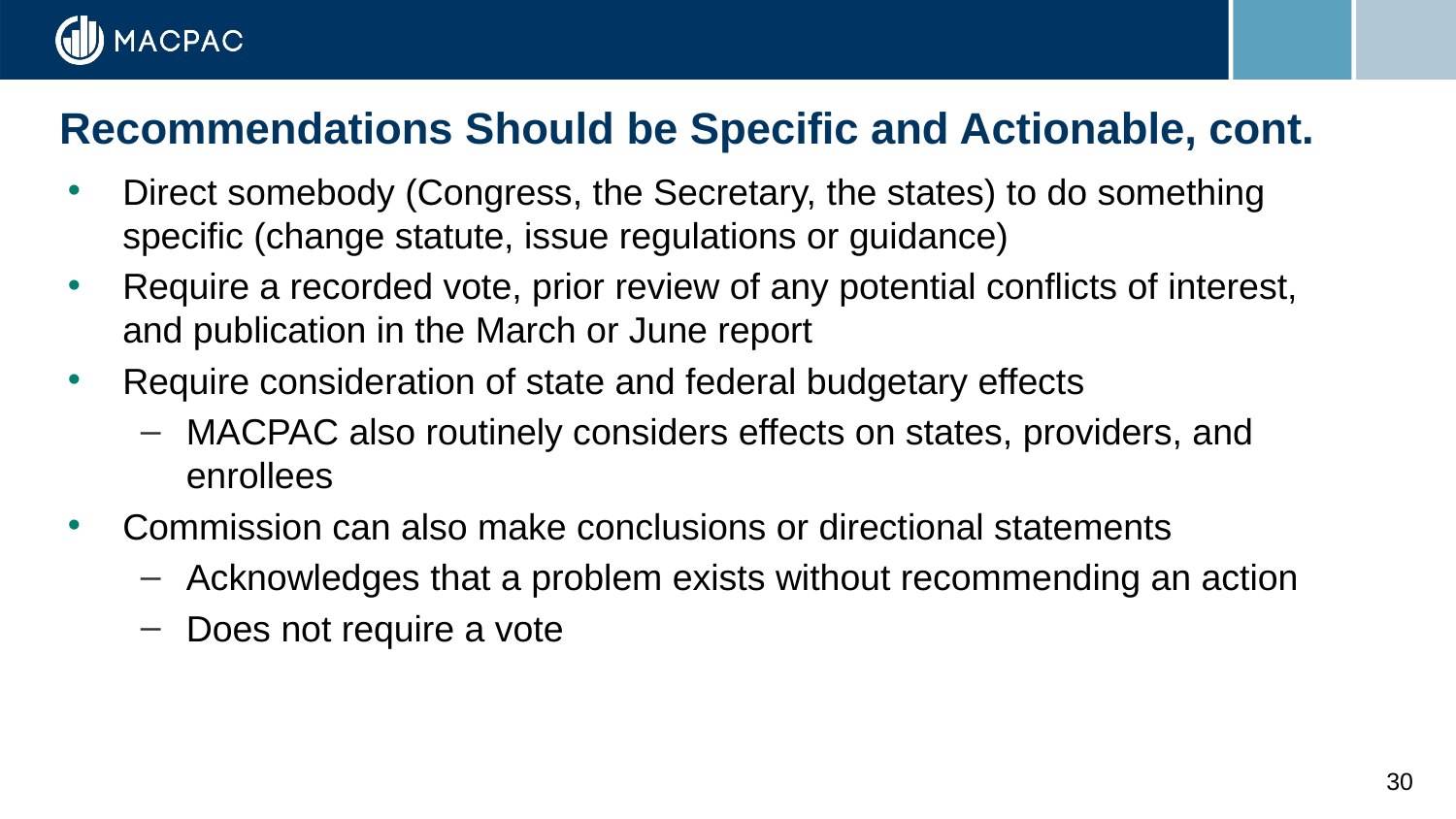

# Recommendations Should be Specific and Actionable, cont.
Direct somebody (Congress, the Secretary, the states) to do something specific (change statute, issue regulations or guidance)
Require a recorded vote, prior review of any potential conflicts of interest, and publication in the March or June report
Require consideration of state and federal budgetary effects
MACPAC also routinely considers effects on states, providers, and enrollees
Commission can also make conclusions or directional statements
Acknowledges that a problem exists without recommending an action
Does not require a vote
30